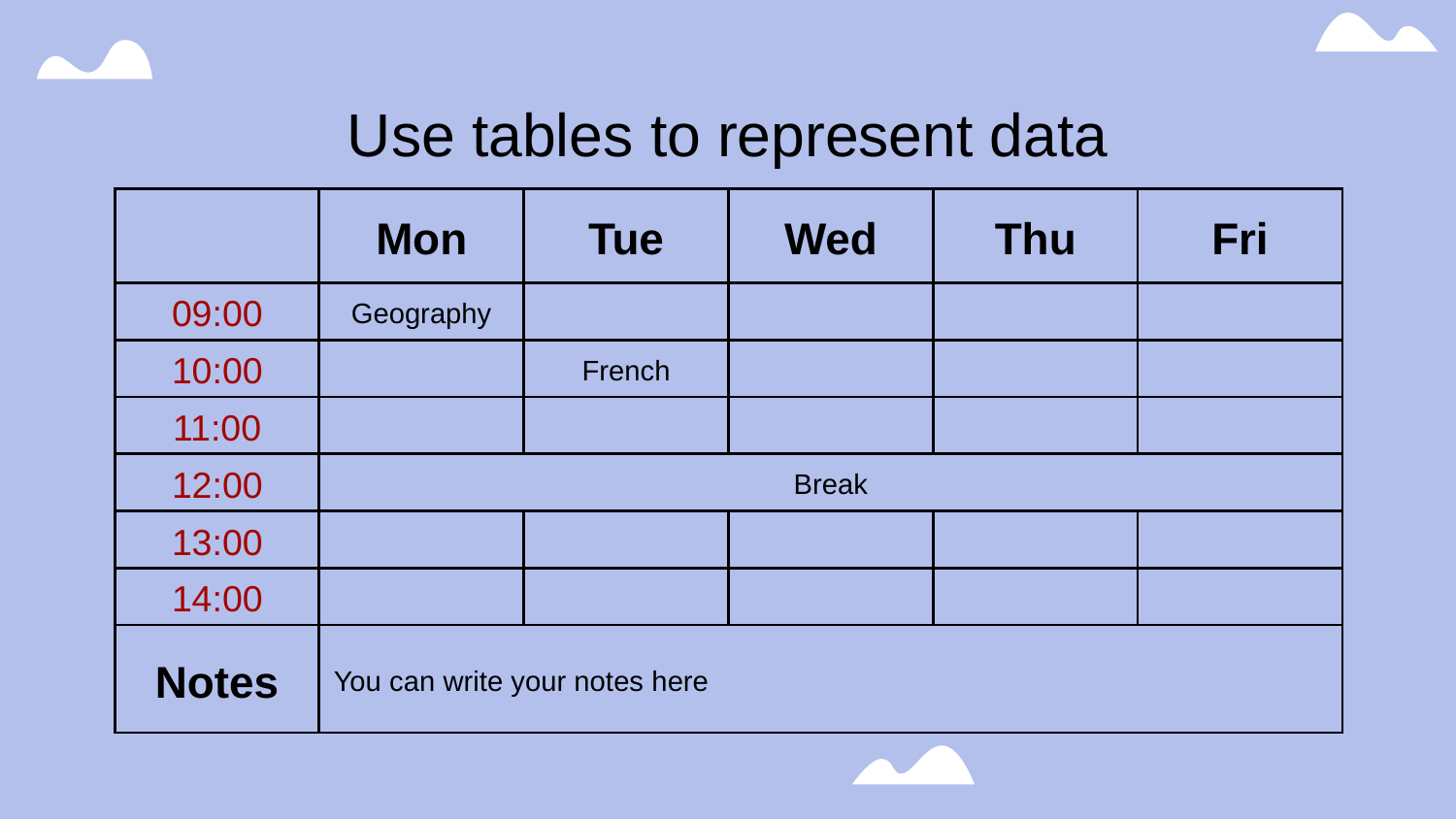

# Use tables to represent data
|  | Mon | Tue | Wed | Thu | Fri |
| --- | --- | --- | --- | --- | --- |
| 09:00 | Geography |  |  |  |  |
| 10:00 |  | French |  |  |  |
| 11:00 |  |  |  |  |  |
| 12:00 | Break |  |  |  |  |
| 13:00 |  |  |  |  |  |
| 14:00 |  |  |  |  |  |
| Notes | You can write your notes here |  |  |  |  |
|  |  |  |  |  |  |